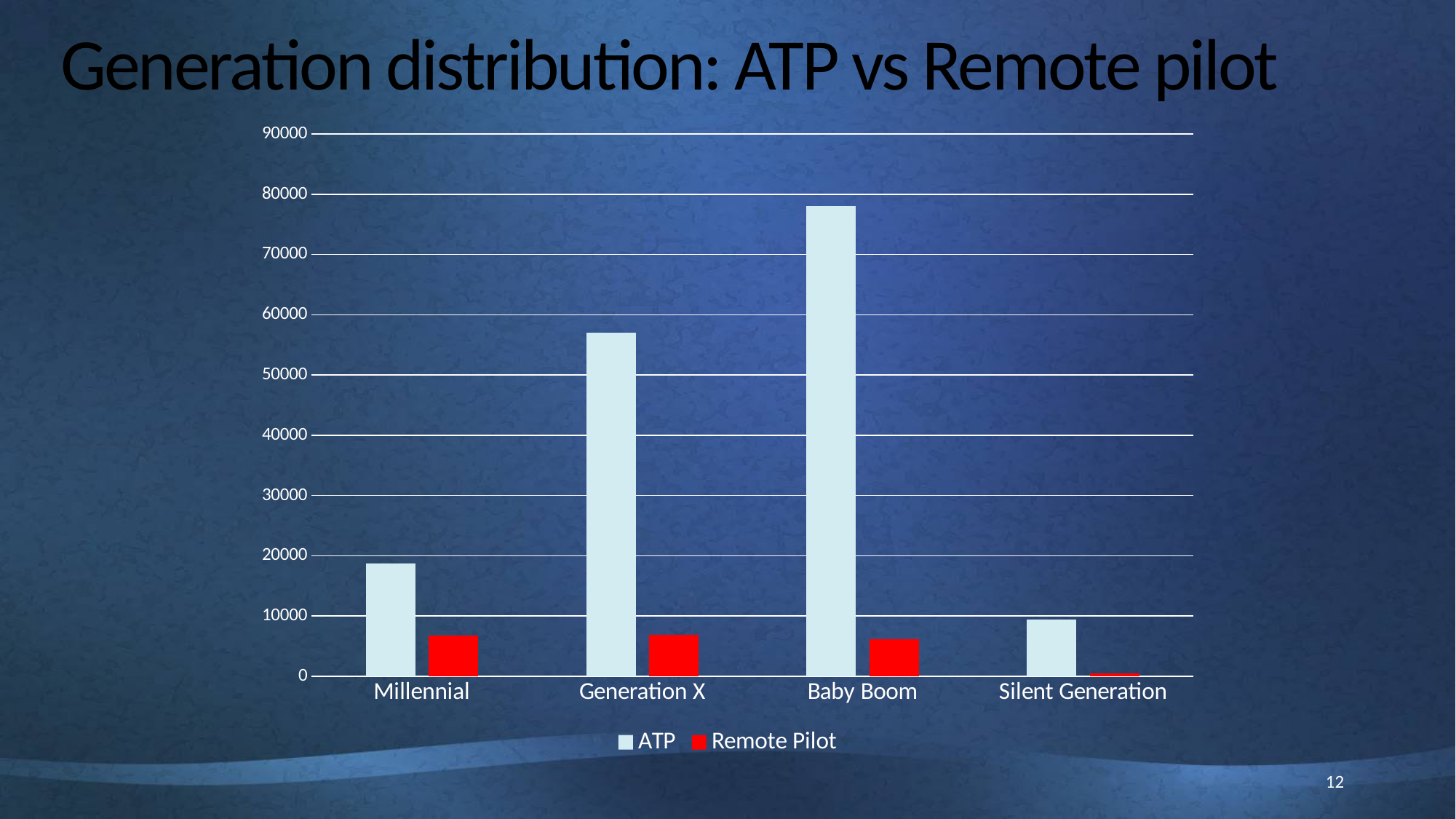

# Generation distribution: ATP vs Remote pilot

### Chart

| Category | ATP | Remote Pilot |
|---|---|---|
| Millennial | 18714.0 | 6760.0 |
| Generation X | 57022.0 | 6924.0 |
| Baby Boom | 78102.0 | 6158.0 |
| Silent Generation | 9382.0 | 520.0 |
12